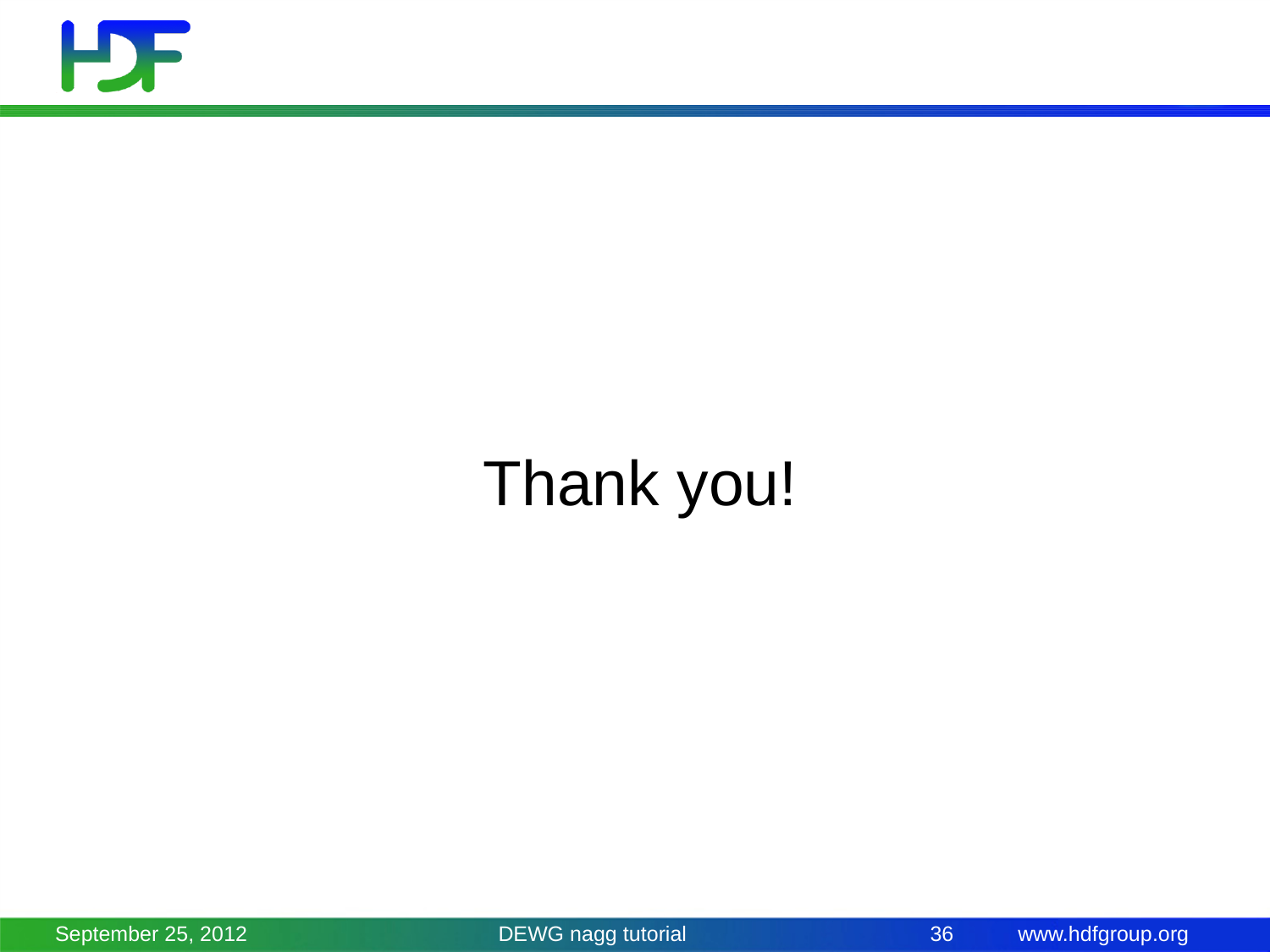

Thank you!
September 25, 2012
DEWG nagg tutorial
36